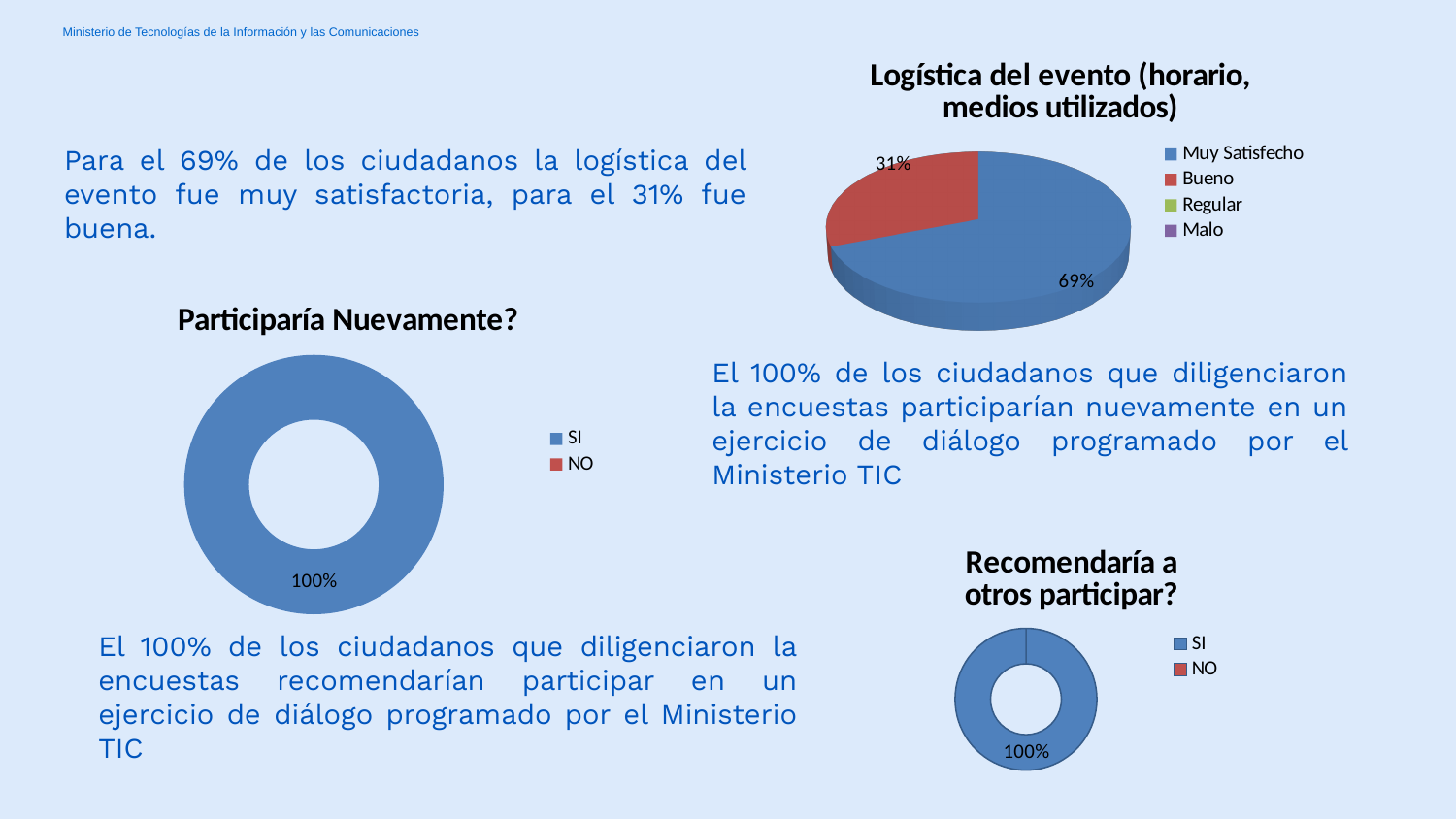

[unsupported chart]

Para el 69% de los ciudadanos la logística del evento fue muy satisfactoria, para el 31% fue buena.

### Chart: Participaría Nuevamente?

| Category |  |
|---|---|
| SI | 26.0 |
| NO | 0.0 |
El 100% de los ciudadanos que diligenciaron la encuestas participarían nuevamente en un ejercicio de diálogo programado por el Ministerio TIC

### Chart: Recomendaría a otros participar?

| Category |  |
|---|---|
| SI | 26.0 |
| NO | 0.0 |
El 100% de los ciudadanos que diligenciaron la encuestas recomendarían participar en un ejercicio de diálogo programado por el Ministerio TIC